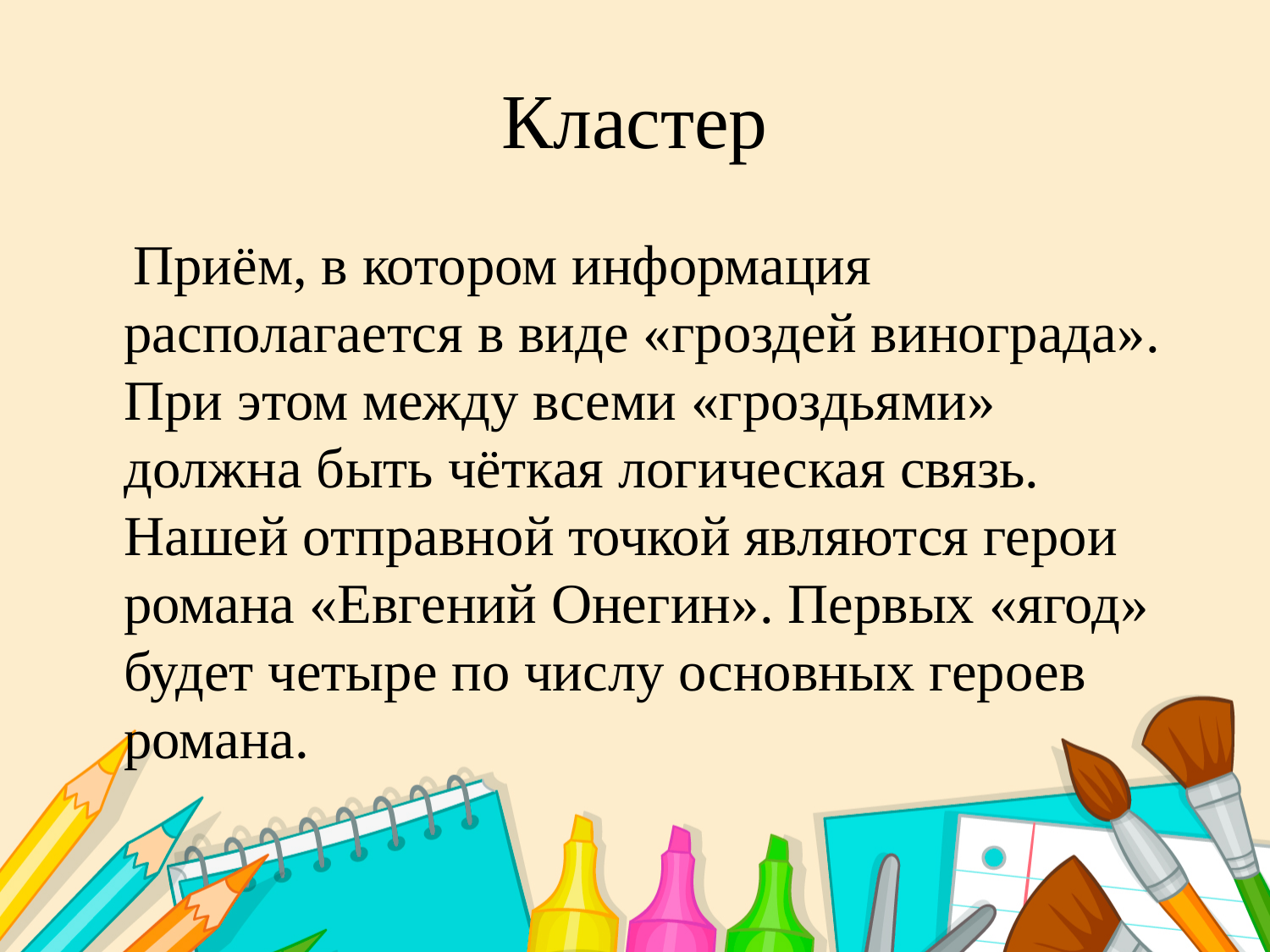

# Кластер
    Приём, в котором информация располагается в виде «гроздей винограда». При этом между всеми «гроздьями»  должна быть чёткая логическая связь. Нашей отправной точкой являются герои романа «Евгений Онегин». Первых «ягод» будет четыре по числу основных героев романа.